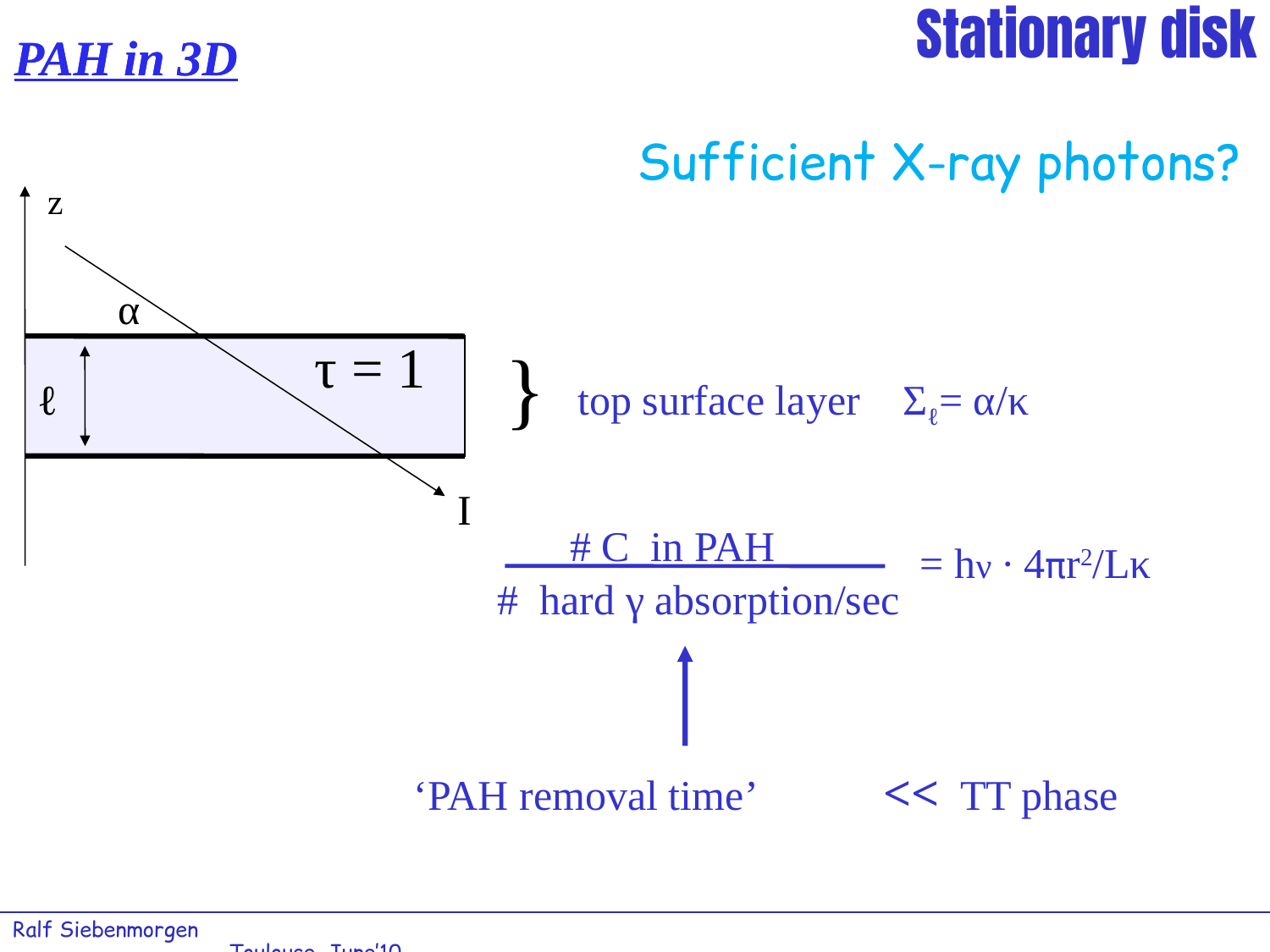

Stationary disk
Sufficient X-ray photons?
z

α
τ = 1
}

ℓ
top surface layer    Σℓ= α/κ

I
    # C  in PAH
= hν ∙ 4πr2/Lκ
#  hard γ absorption/sec

<<  TT phase
 ‘PAH removal time’